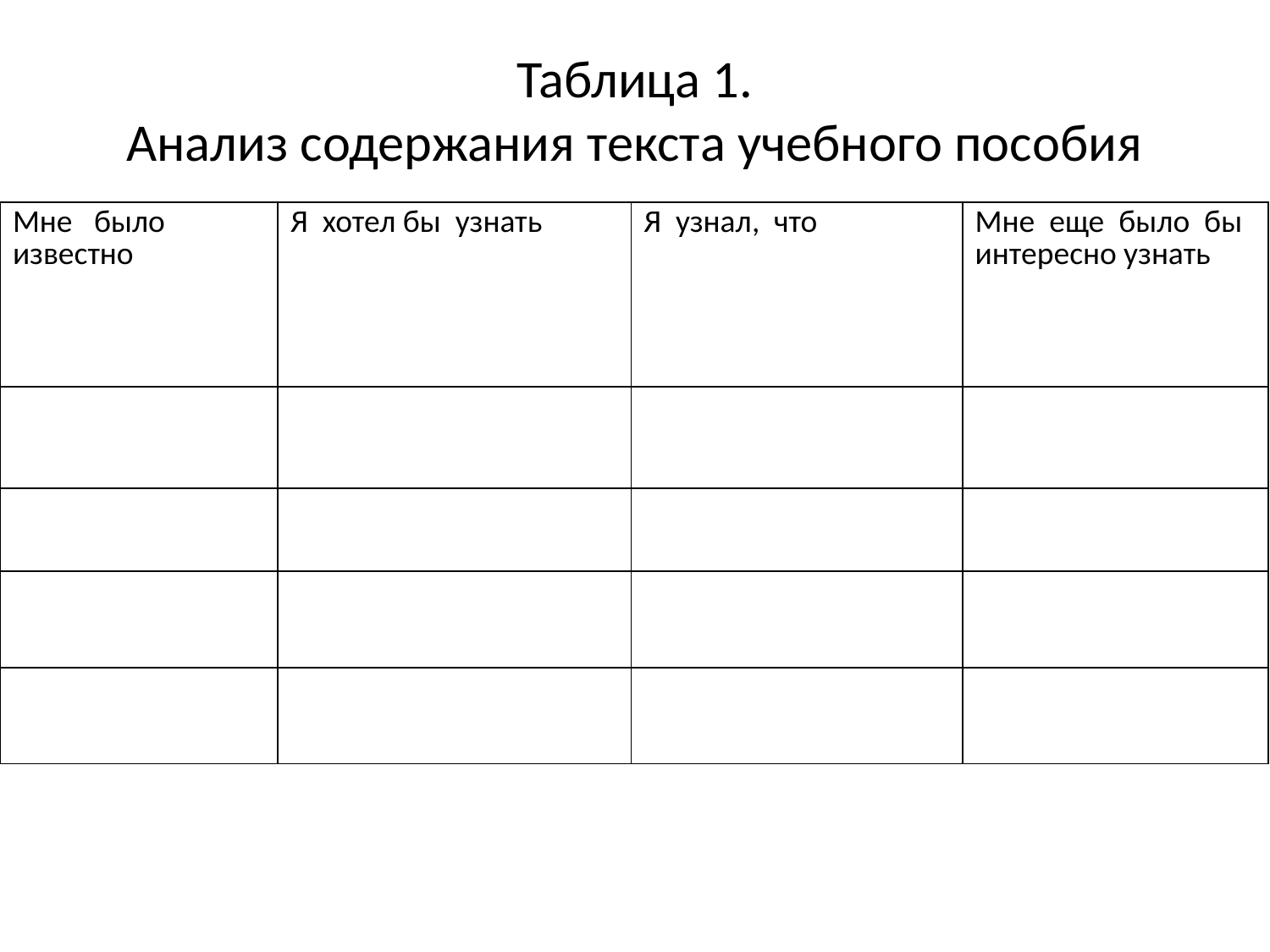

# Таблица 1. Анализ содержания текста учебного пособия
| Мне было известно | Я хотел бы узнать | Я узнал, что | Мне еще было бы интересно узнать |
| --- | --- | --- | --- |
|  |  |  |  |
|  |  |  |  |
|  |  |  |  |
|  |  |  |  |